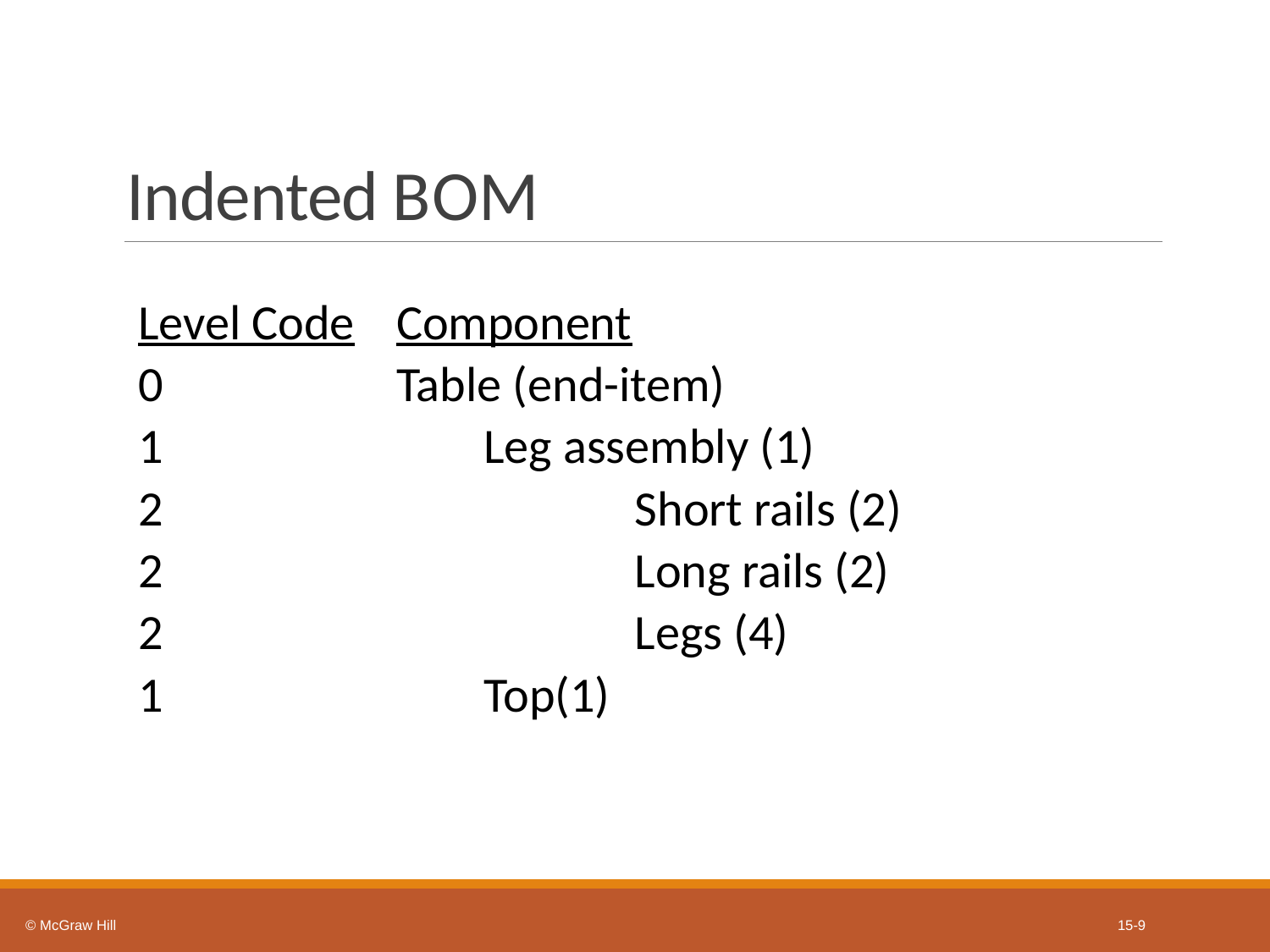

# Indented B O M
| Level Code | Component |
| --- | --- |
| 0 | Table (end-item) |
| 1 | Leg assembly (1) |
| 2 | Short rails (2) |
| 2 | Long rails (2) |
| 2 | Legs (4) |
| 1 | Top(1) |